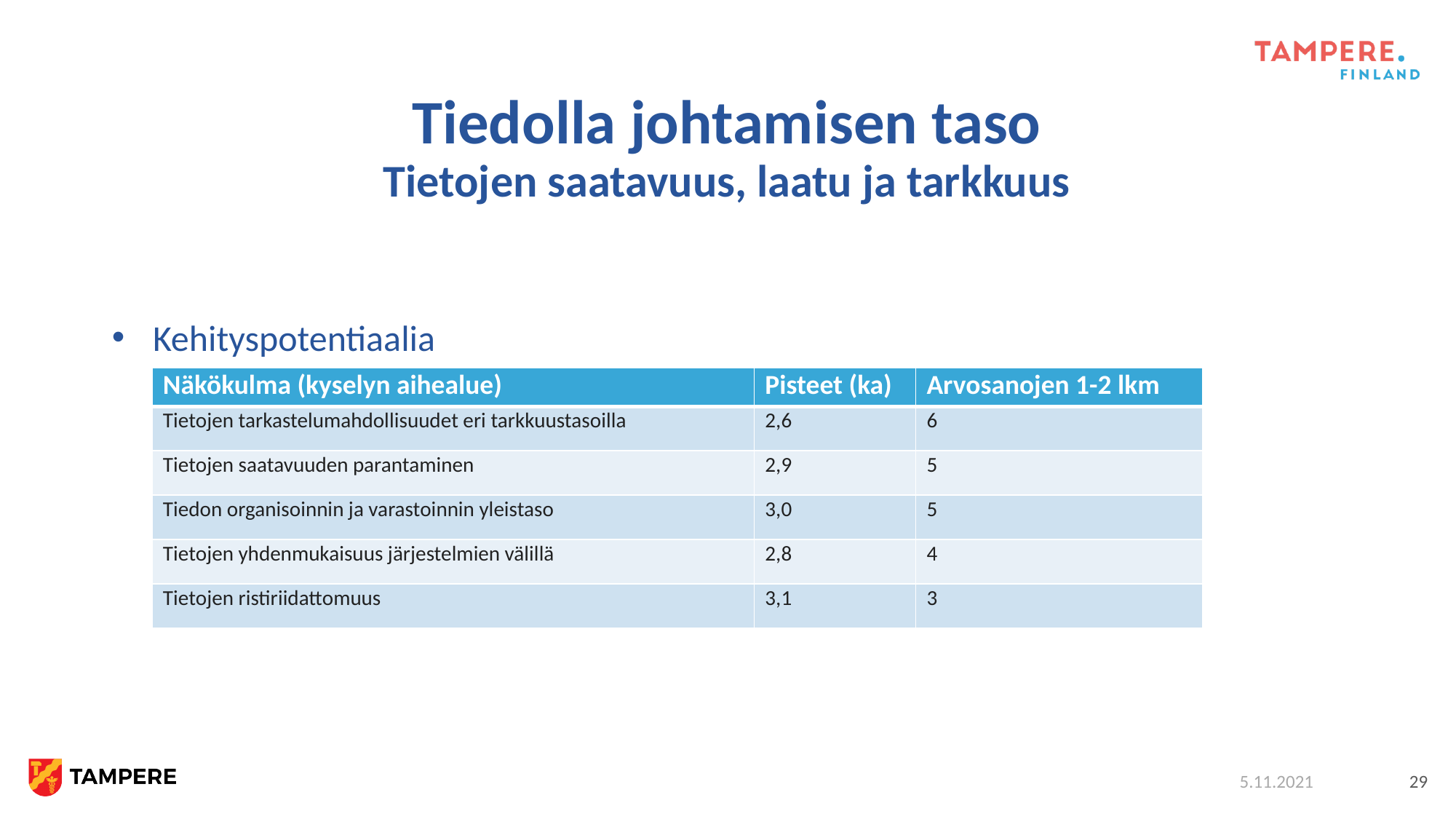

# Tiedolla johtamisen taso Tietojen saatavuus, laatu ja tarkkuus
Kehityspotentiaalia

| Näkökulma (kyselyn aihealue) | Pisteet (ka) | Arvosanojen 1-2 lkm |
| --- | --- | --- |
| Tietojen tarkastelumahdollisuudet eri tarkkuustasoilla | 2,6 | 6 |
| Tietojen saatavuuden parantaminen | 2,9 | 5 |
| Tiedon organisoinnin ja varastoinnin yleistaso | 3,0 | 5 |
| Tietojen yhdenmukaisuus järjestelmien välillä | 2,8 | 4 |
| Tietojen ristiriidattomuus | 3,1 | 3 |
5.11.2021
29